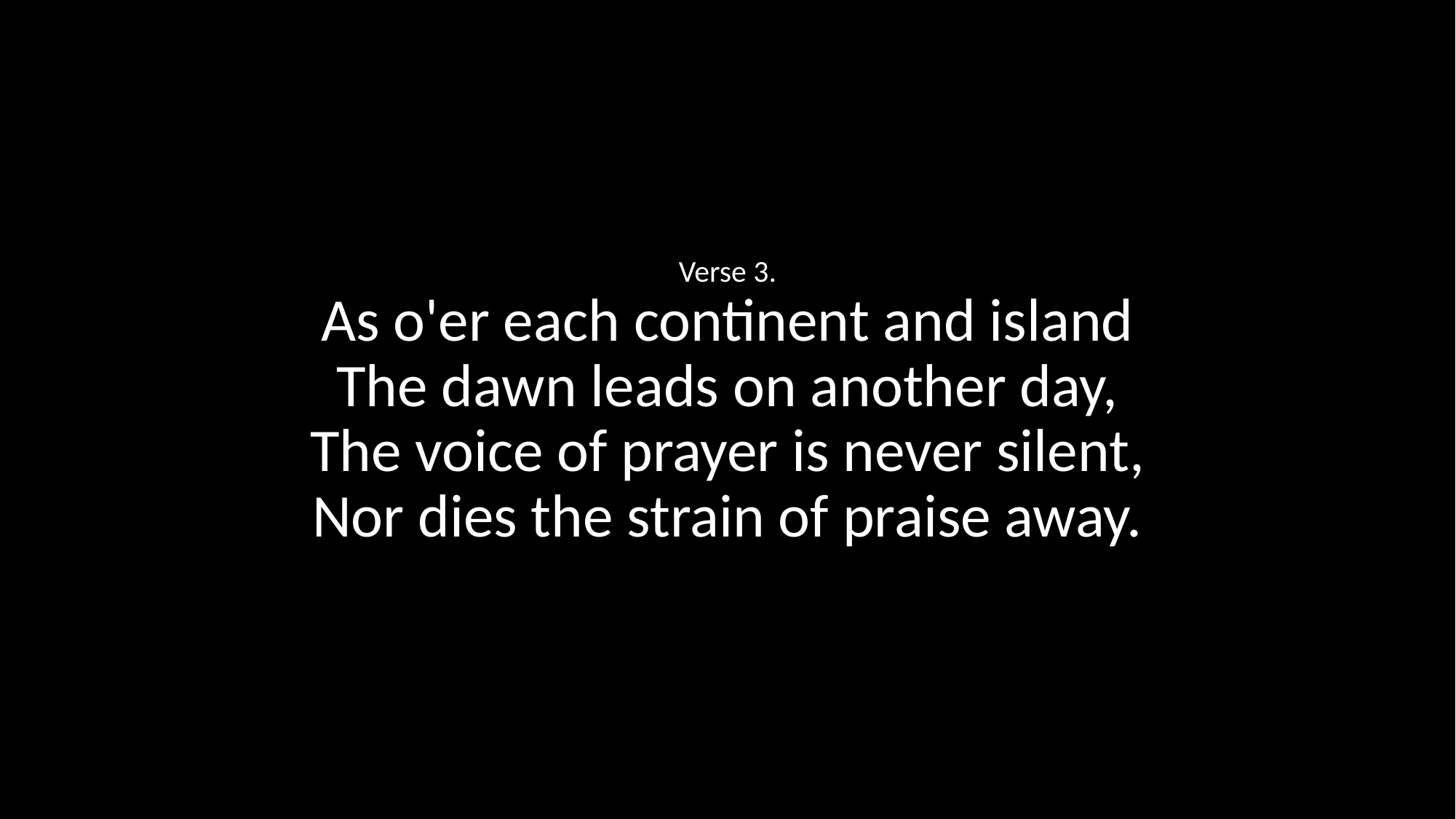

Verse 3.
As o'er each continent and island
The dawn leads on another day,
The voice of prayer is never silent,
Nor dies the strain of praise away.